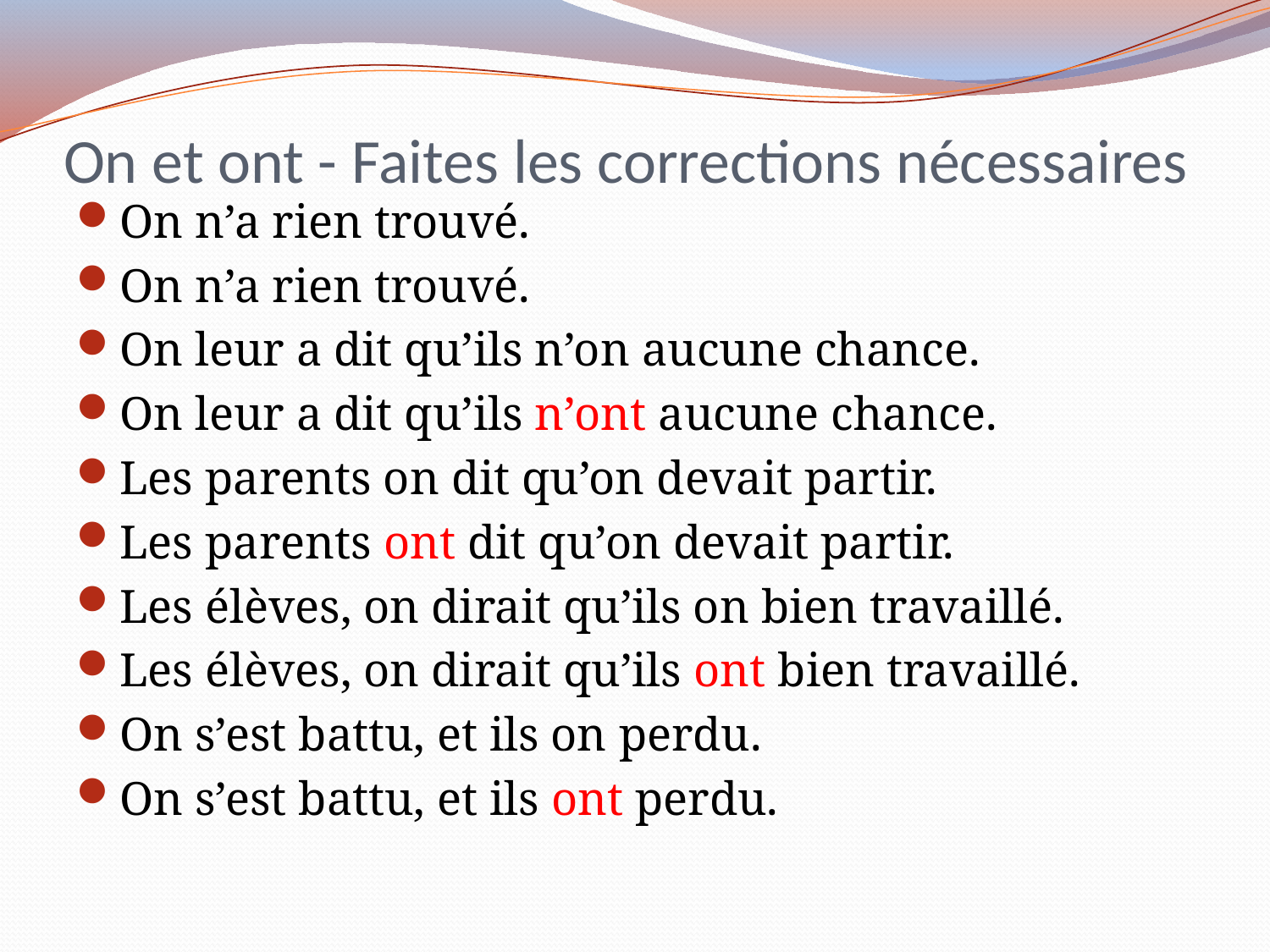

# On et ont - Faites les corrections nécessaires
On n’a rien trouvé.
On n’a rien trouvé.
On leur a dit qu’ils n’on aucune chance.
On leur a dit qu’ils n’ont aucune chance.
Les parents on dit qu’on devait partir.
Les parents ont dit qu’on devait partir.
Les élèves, on dirait qu’ils on bien travaillé.
Les élèves, on dirait qu’ils ont bien travaillé.
On s’est battu, et ils on perdu.
On s’est battu, et ils ont perdu.